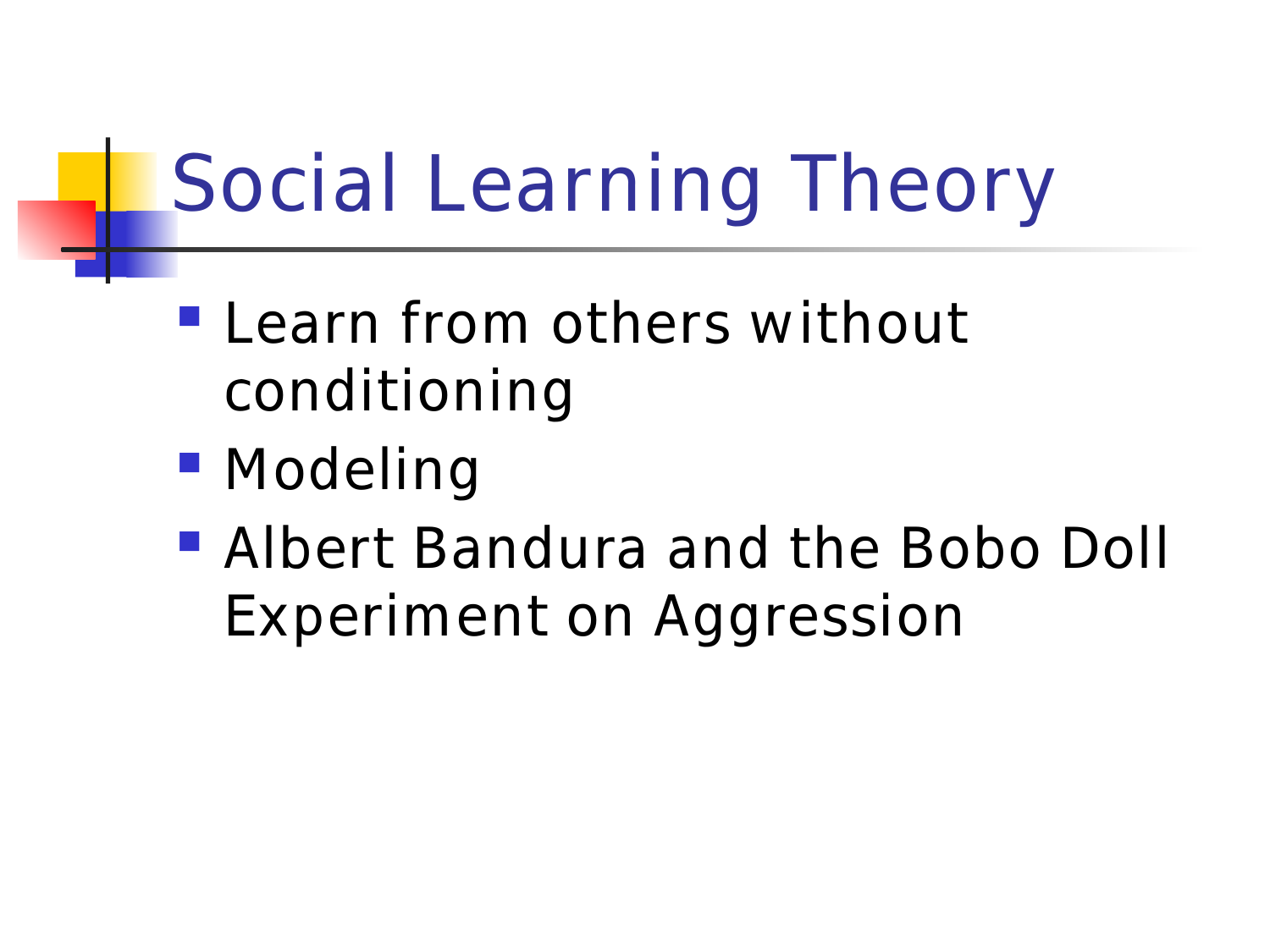

# Social Learning Theory
Learn from others without conditioning
Modeling
Albert Bandura and the Bobo Doll Experiment on Aggression